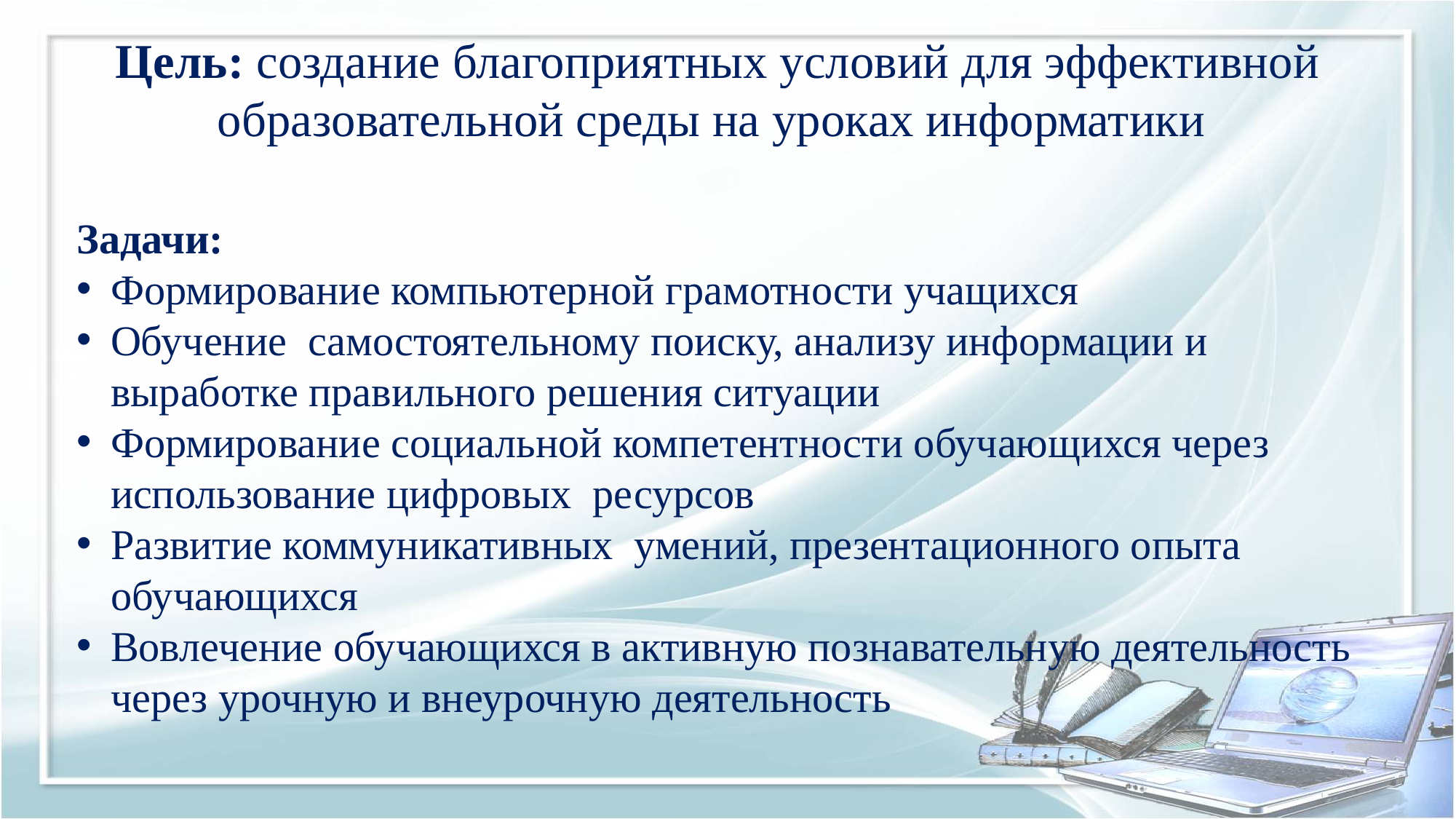

Цель: создание благоприятных условий для эффективной образовательной среды на уроках информатики

Задачи:
Формирование компьютерной грамотности учащихся
Обучение  самостоятельному поиску, анализу информации и выработке правильного решения ситуации
Формирование социальной компетентности обучающихся через использование цифровых  ресурсов
Развитие коммуникативных  умений, презентационного опыта обучающихся
Вовлечение обучающихся в активную познавательную деятельность через урочную и внеурочную деятельность